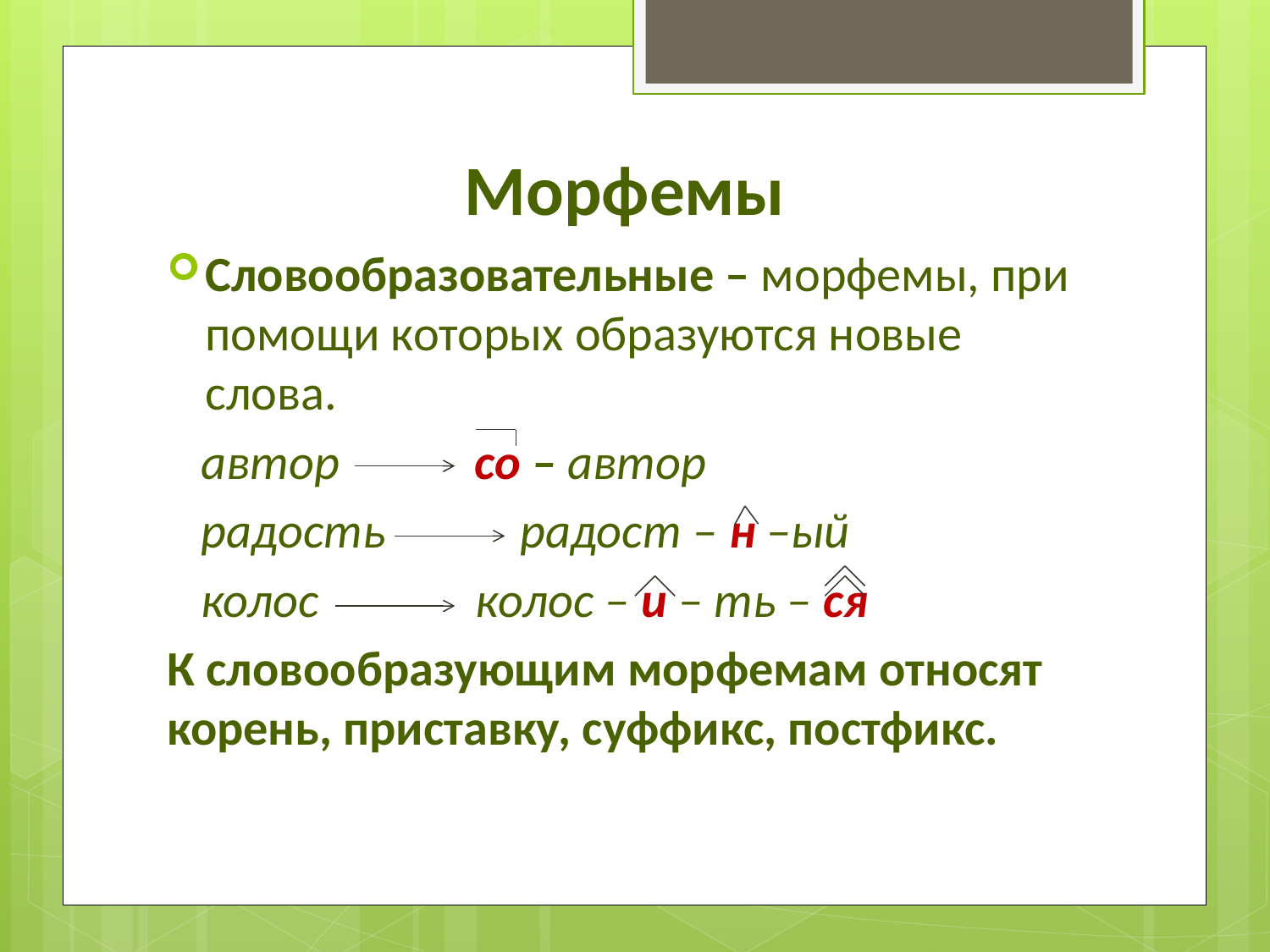

# Морфемы
Словообразовательные – морфемы, при помощи которых образуются новые слова.
   автор            со – автор
   радость            радост – н –ый
   колос              колос – и – ть – ся
К словообразующим морфемам относят корень, приставку, суффикс, постфикс.